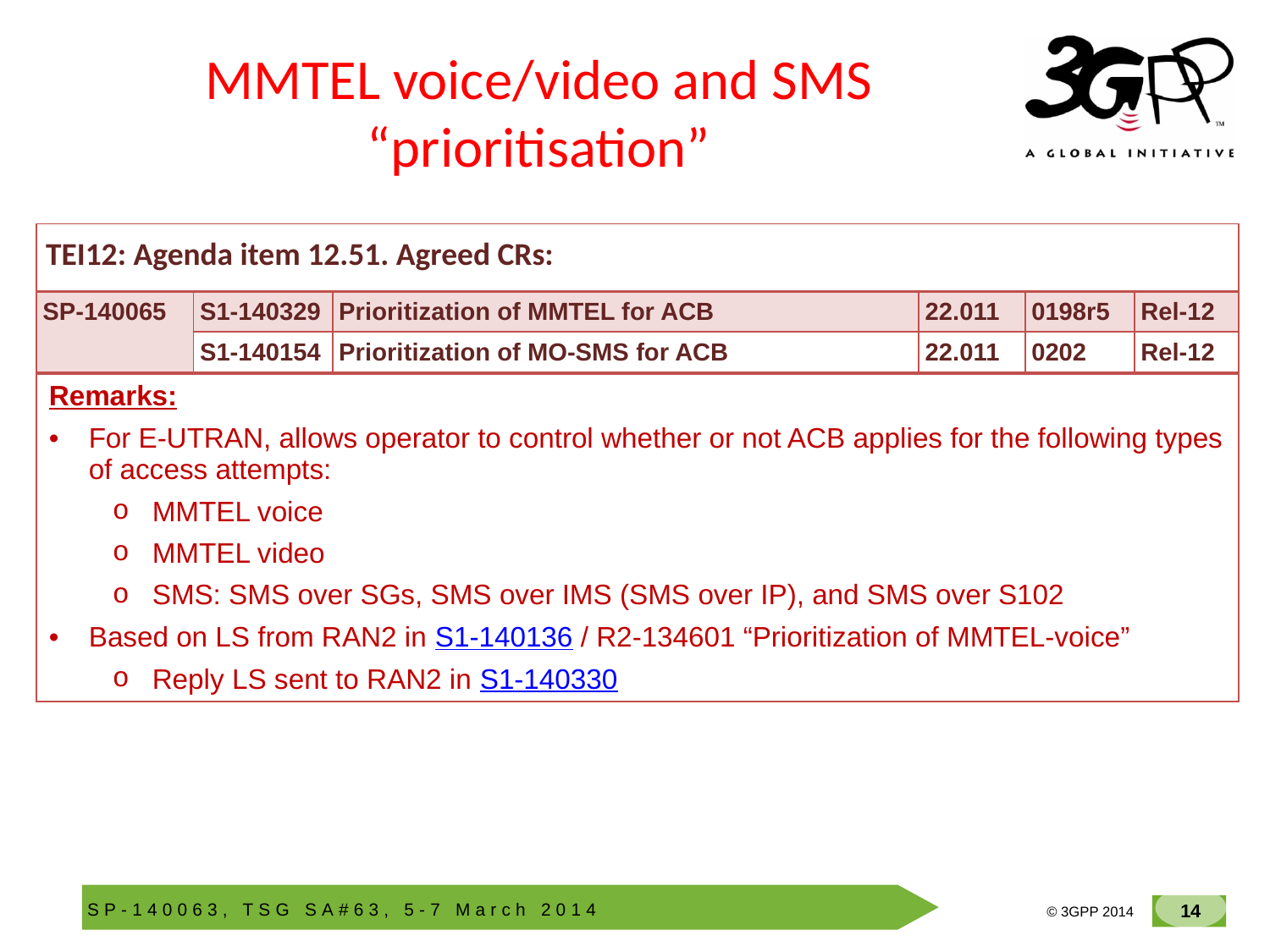

# MMTEL voice/video and SMS “prioritisation”
| TEI12: Agenda item 12.51. Agreed CRs: |  |  |  |  |  |
| --- | --- | --- | --- | --- | --- |
| SP-140065 | S1-140329 | Prioritization of MMTEL for ACB | 22.011 | 0198r5 | Rel-12 |
|  | S1-140154 | Prioritization of MO-SMS for ACB | 22.011 | 0202 | Rel-12 |
|  |  |  |  |  |  |
| Remarks: For E-UTRAN, allows operator to control whether or not ACB applies for the following types of access attempts: MMTEL voice MMTEL video SMS: SMS over SGs, SMS over IMS (SMS over IP), and SMS over S102 Based on LS from RAN2 in S1-140136 / R2-134601 “Prioritization of MMTEL-voice” Reply LS sent to RAN2 in S1-140330 |  |  |  |  |  |